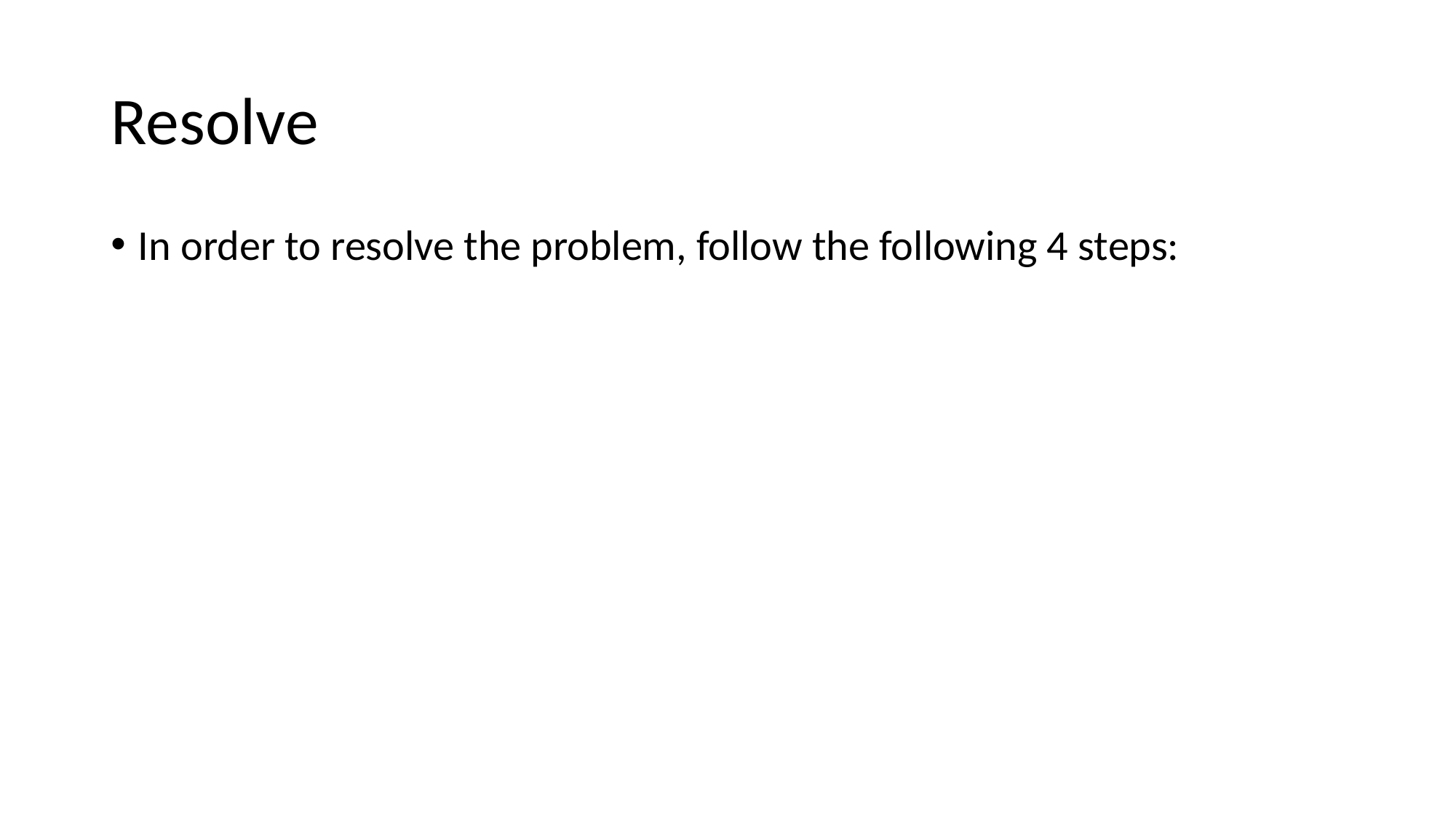

# Resolve
In order to resolve the problem, follow the following 4 steps: